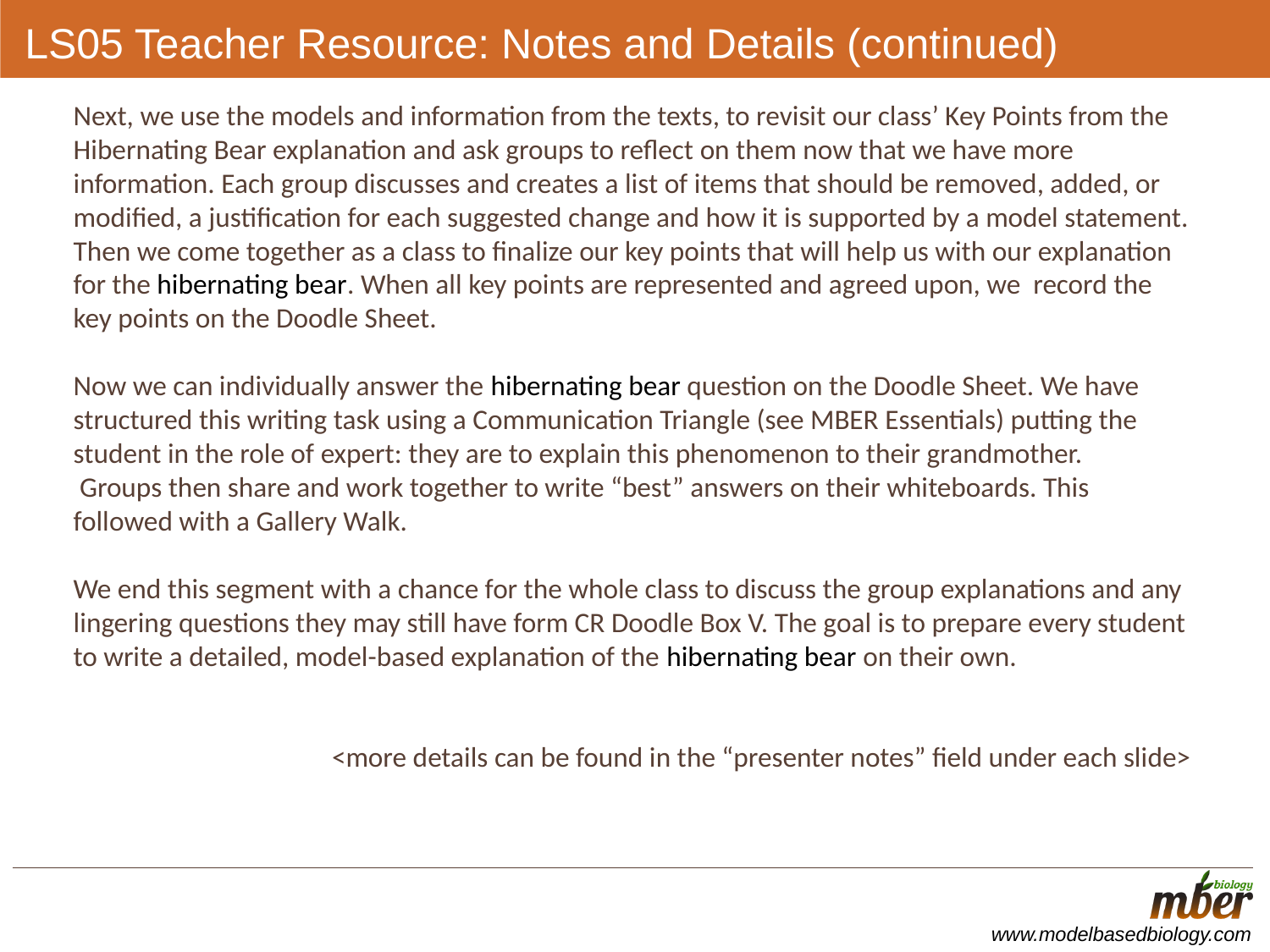

# LS05 Teacher Resource: Notes and Details (continued)
Next, we use the models and information from the texts, to revisit our class’ Key Points from the Hibernating Bear explanation and ask groups to reflect on them now that we have more information. Each group discusses and creates a list of items that should be removed, added, or modified, a justification for each suggested change and how it is supported by a model statement. Then we come together as a class to finalize our key points that will help us with our explanation for the hibernating bear. When all key points are represented and agreed upon, we  record the key points on the Doodle Sheet.

Now we can individually answer the hibernating bear question on the Doodle Sheet. We have structured this writing task using a Communication Triangle (see MBER Essentials) putting the student in the role of expert: they are to explain this phenomenon to their grandmother.
 Groups then share and work together to write “best” answers on their whiteboards. This followed with a Gallery Walk.

We end this segment with a chance for the whole class to discuss the group explanations and any lingering questions they may still have form CR Doodle Box V. The goal is to prepare every student to write a detailed, model-based explanation of the hibernating bear on their own.

<more details can be found in the “presenter notes” field under each slide>